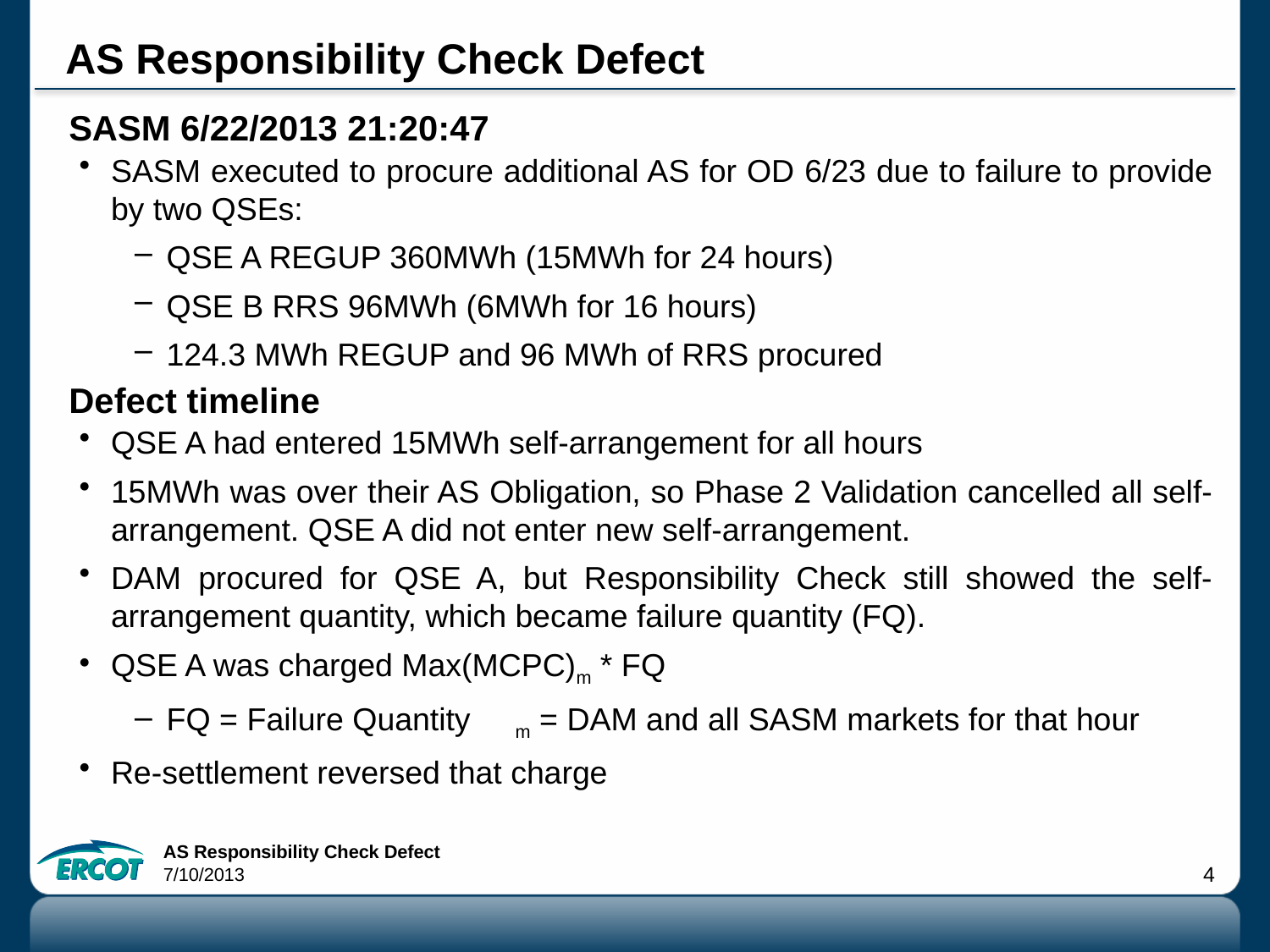

# AS Responsibility Check Defect
SASM 6/22/2013 21:20:47
SASM executed to procure additional AS for OD 6/23 due to failure to provide by two QSEs:
QSE A REGUP 360MWh (15MWh for 24 hours)
QSE B RRS 96MWh (6MWh for 16 hours)
124.3 MWh REGUP and 96 MWh of RRS procured

Defect timeline
QSE A had entered 15MWh self-arrangement for all hours
15MWh was over their AS Obligation, so Phase 2 Validation cancelled all self-arrangement. QSE A did not enter new self-arrangement.
DAM procured for QSE A, but Responsibility Check still showed the self-arrangement quantity, which became failure quantity (FQ).
QSE A was charged Max(MCPC)m * FQ
FQ = Failure Quantity     m = DAM and all SASM markets for that hour
Re-settlement reversed that charge